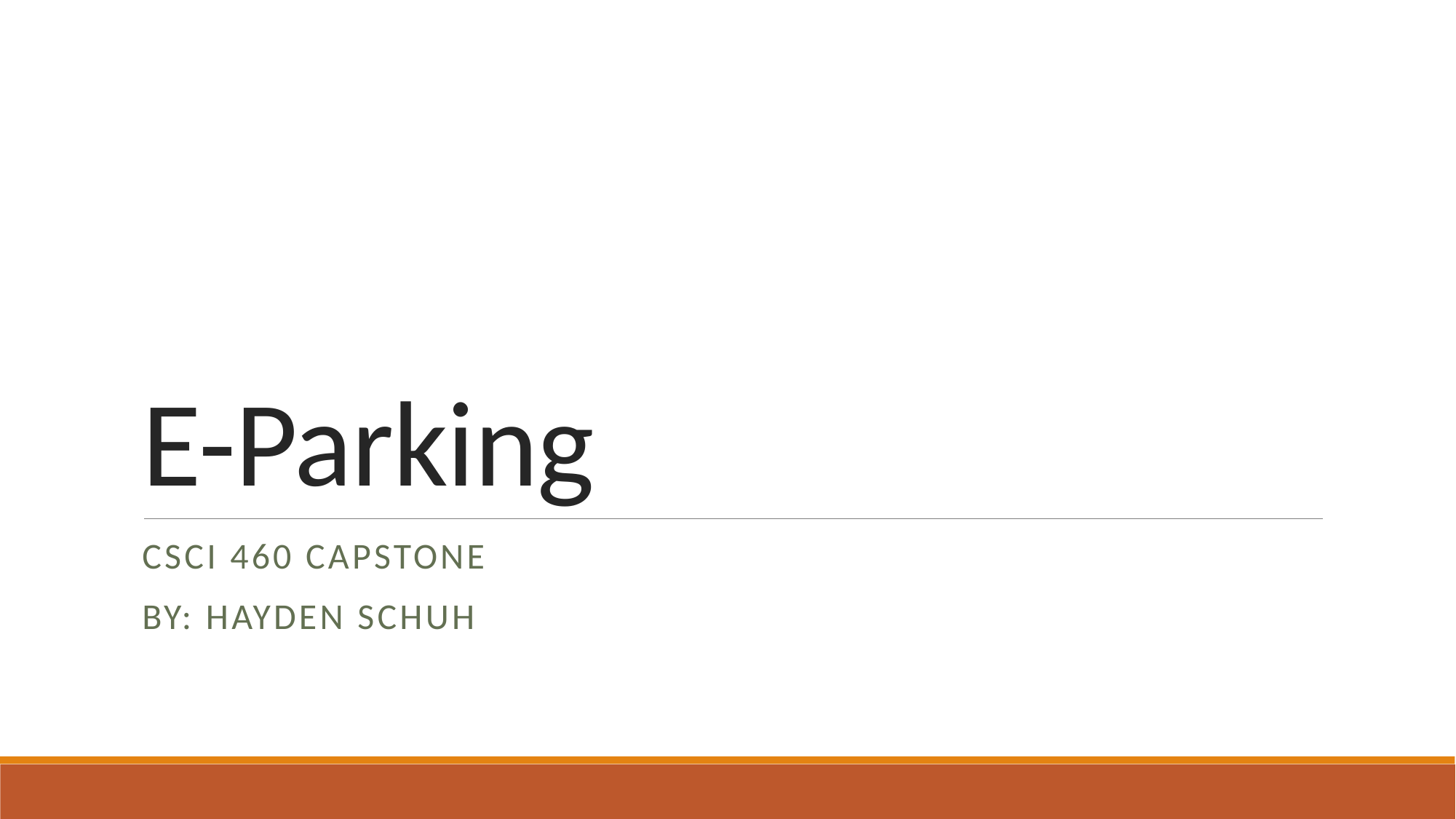

# E-Parking
CSCI 460 CAPSTONE
By: Hayden Schuh